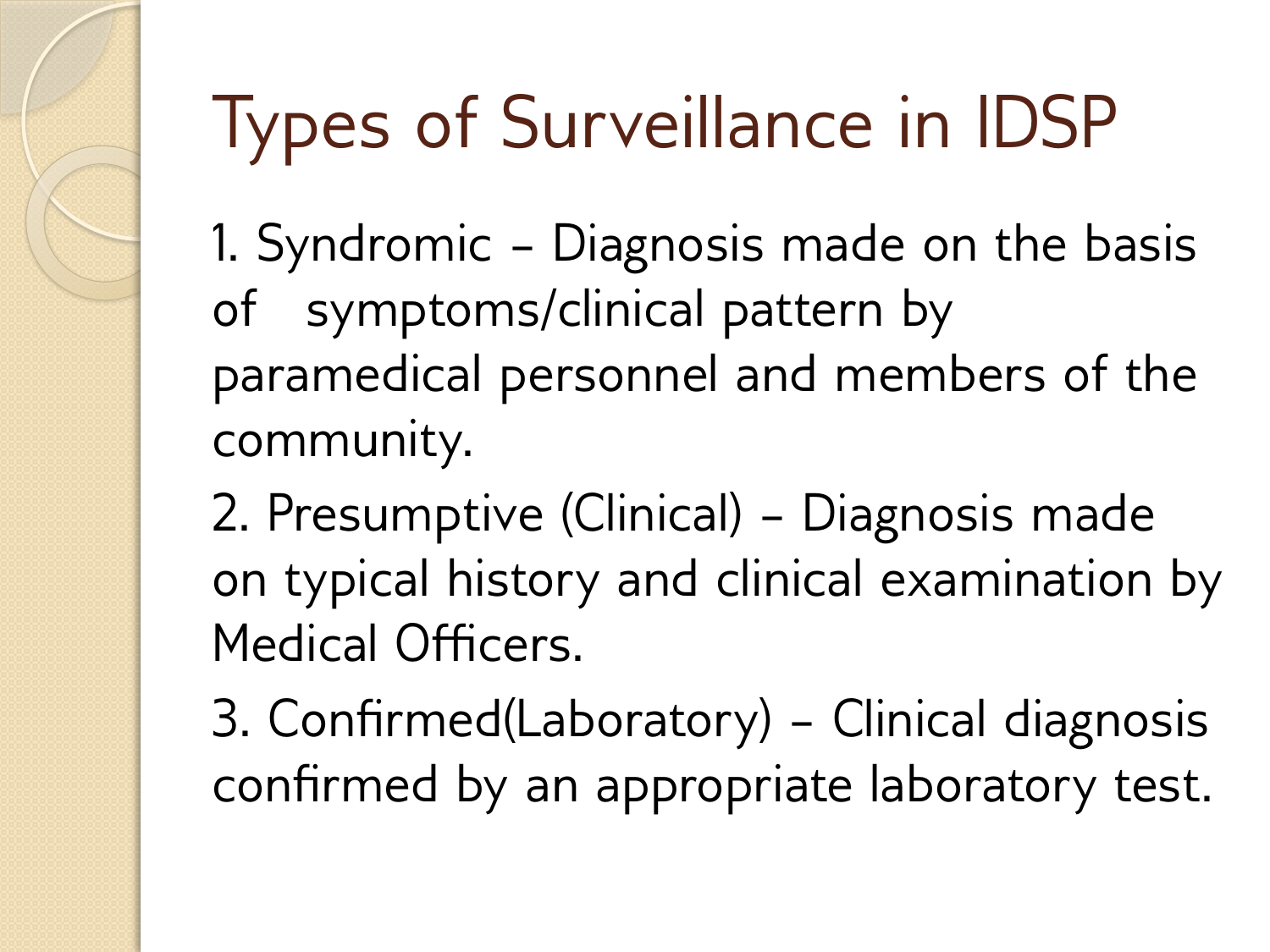

# Types of Surveillance in IDSP
1. Syndromic – Diagnosis made on the basis of   symptoms/clinical pattern by paramedical personnel and members of the community.
2. Presumptive (Clinical) – Diagnosis made on typical history and clinical examination by Medical Officers.
3. Confirmed(Laboratory) – Clinical diagnosis confirmed by an appropriate laboratory test.